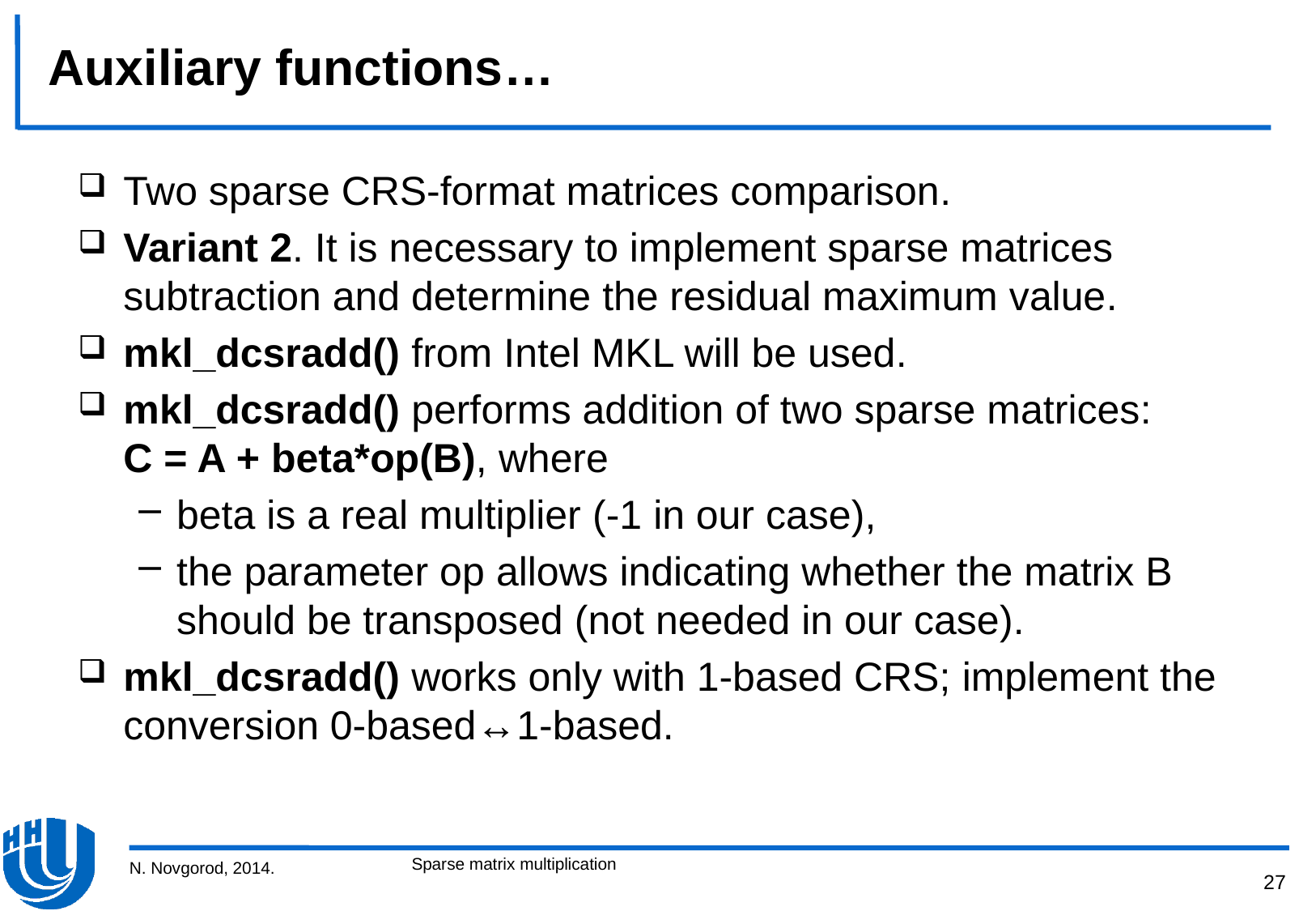

# Auxiliary functions…
Two sparse CRS-format matrices comparison.
Variant 2. It is necessary to implement sparse matrices subtraction and determine the residual maximum value.
mkl_dcsradd() from Intel MKL will be used.
mkl_dcsradd() performs addition of two sparse matrices:
C = A + beta*op(B), where
beta is a real multiplier (-1 in our case),
the parameter op allows indicating whether the matrix B should be transposed (not needed in our case).
mkl_dcsradd() works only with 1-based CRS; implement the conversion 0-based↔1-based.
Sparse matrix multiplication
N. Novgorod, 2014.
27